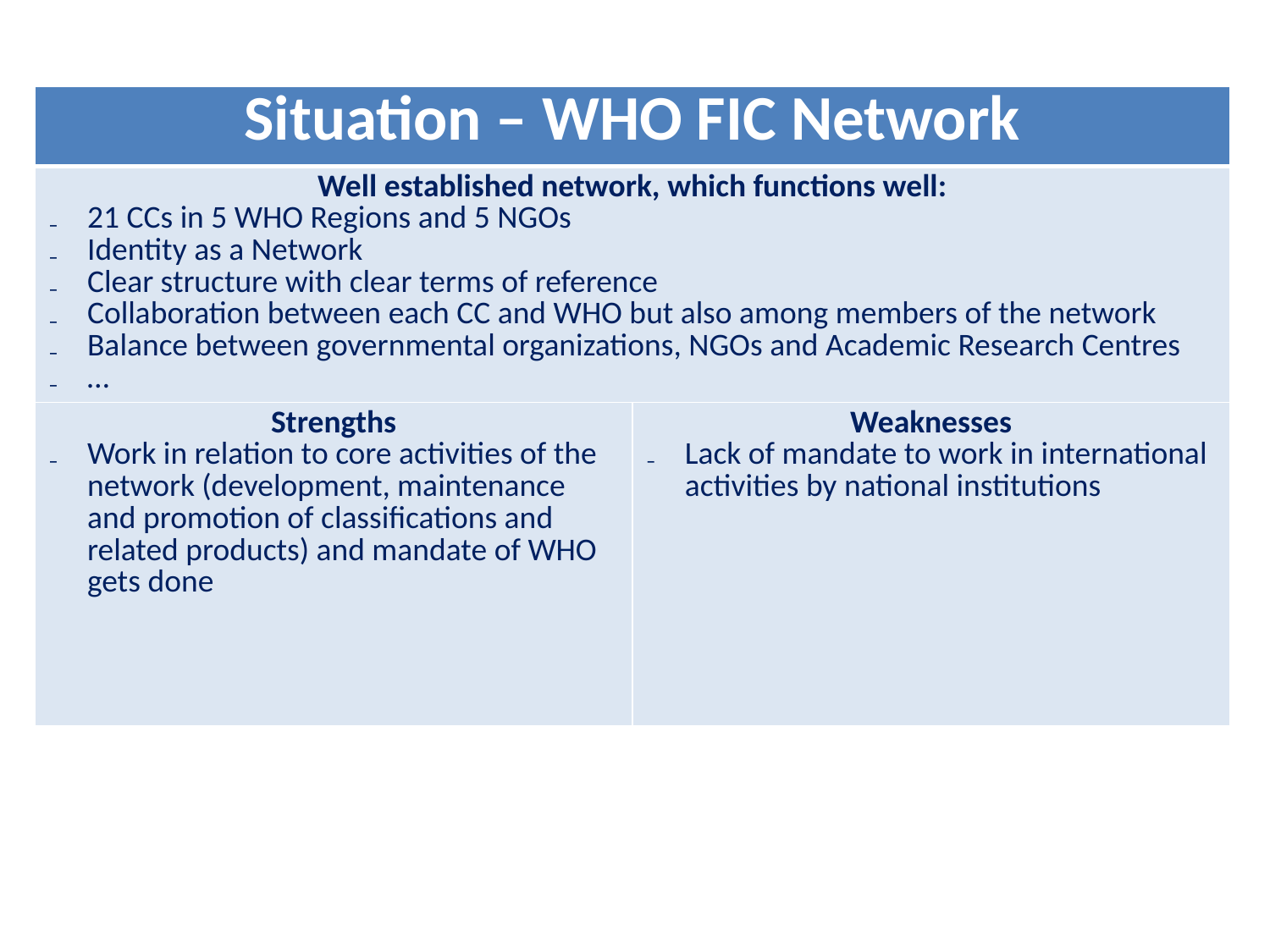

| Situation – WHO FIC Network |  |
| --- | --- |
| Well established network, which functions well: 21 CCs in 5 WHO Regions and 5 NGOs Identity as a Network Clear structure with clear terms of reference Collaboration between each CC and WHO but also among members of the network Balance between governmental organizations, NGOs and Academic Research Centres … |  |
| Strengths Work in relation to core activities of the network (development, maintenance and promotion of classifications and related products) and mandate of WHO gets done | Weaknesses Lack of mandate to work in international activities by national institutions |